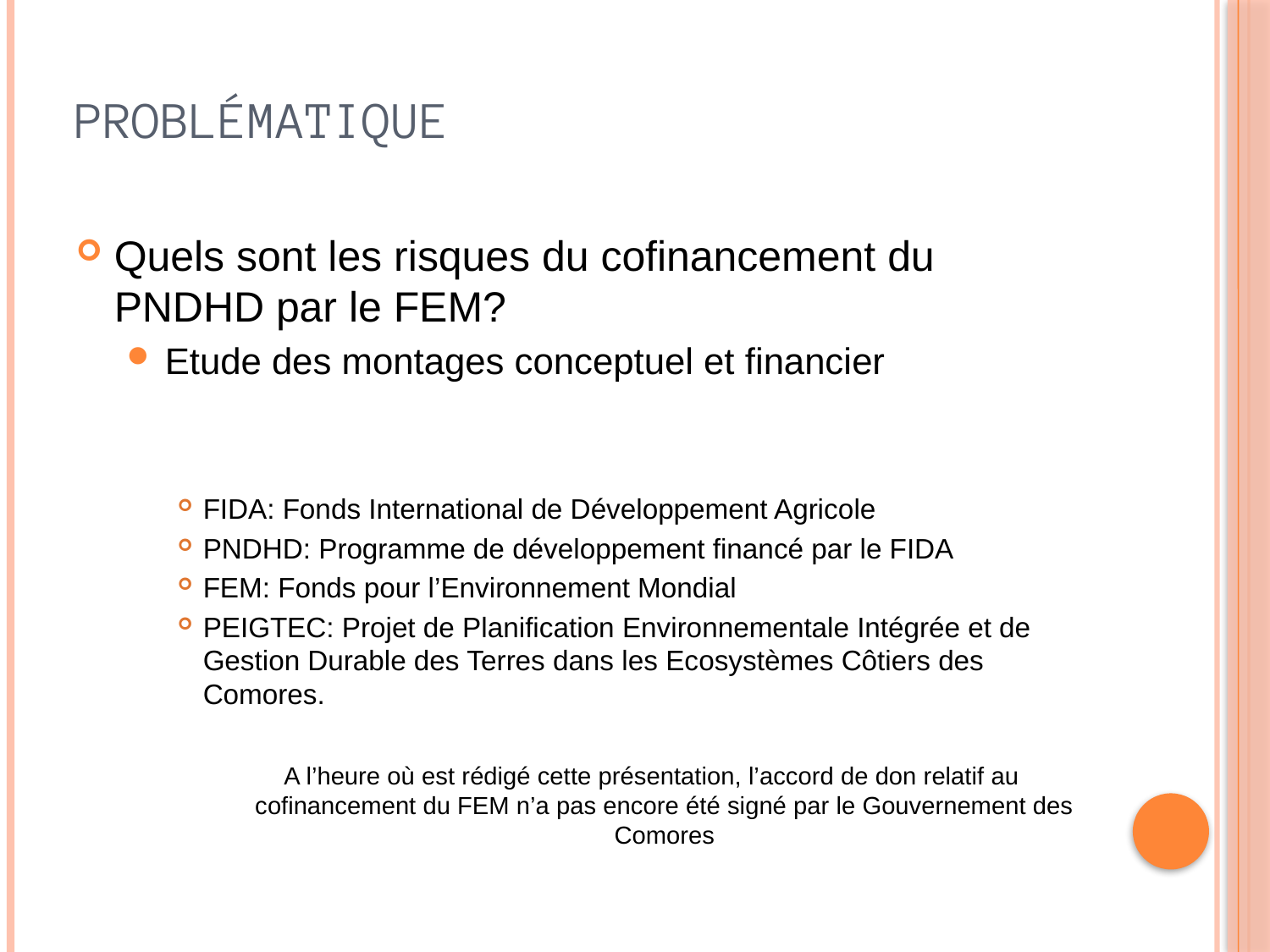

# Problématique
Quels sont les risques du cofinancement du PNDHD par le FEM?
Etude des montages conceptuel et financier

FIDA: Fonds International de Développement Agricole
PNDHD: Programme de développement financé par le FIDA
FEM: Fonds pour l’Environnement Mondial
PEIGTEC: Projet de Planification Environnementale Intégrée et de Gestion Durable des Terres dans les Ecosystèmes Côtiers des Comores.

A l’heure où est rédigé cette présentation, l’accord de don relatif au cofinancement du FEM n’a pas encore été signé par le Gouvernement des Comores